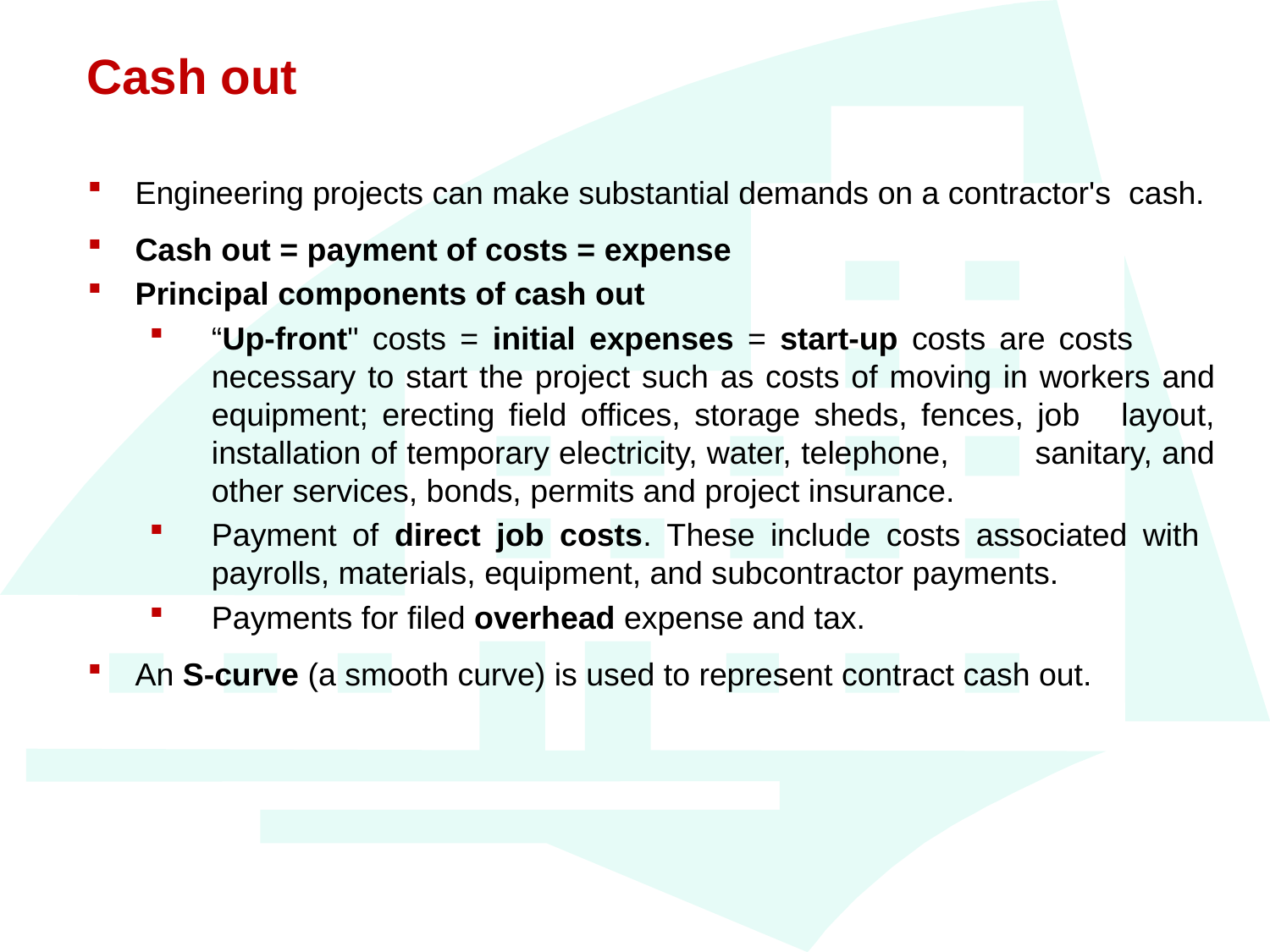

Cash out
Engineering projects can make substantial demands on a contractor's  cash.

Cash out = payment of costs = expense
Principal components of cash out
“Up-front" costs = initial expenses = start-up costs are costs       necessary to start the project such as costs of moving in workers and equipment; erecting field offices, storage sheds, fences, job   layout, installation of temporary electricity, water, telephone,         sanitary, and other services, bonds, permits and project insurance.
Payment of direct job costs. These include costs associated with  payrolls, materials, equipment, and subcontractor payments.
Payments for filed overhead expense and tax.

An S-curve (a smooth curve) is used to represent contract cash out.
1/1/2013 3:59 PM